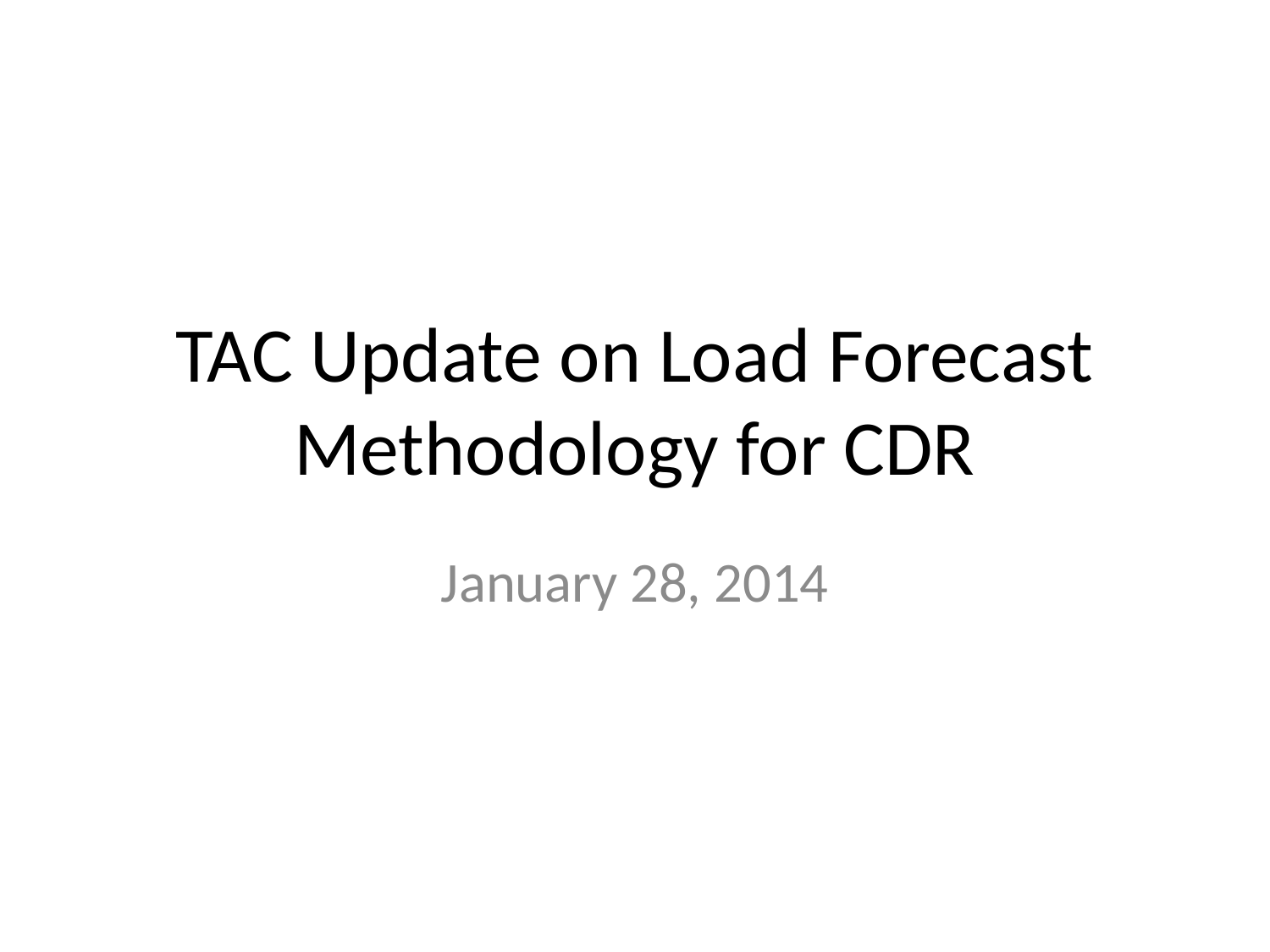

# TAC Update on Load Forecast Methodology for CDR
January 28, 2014